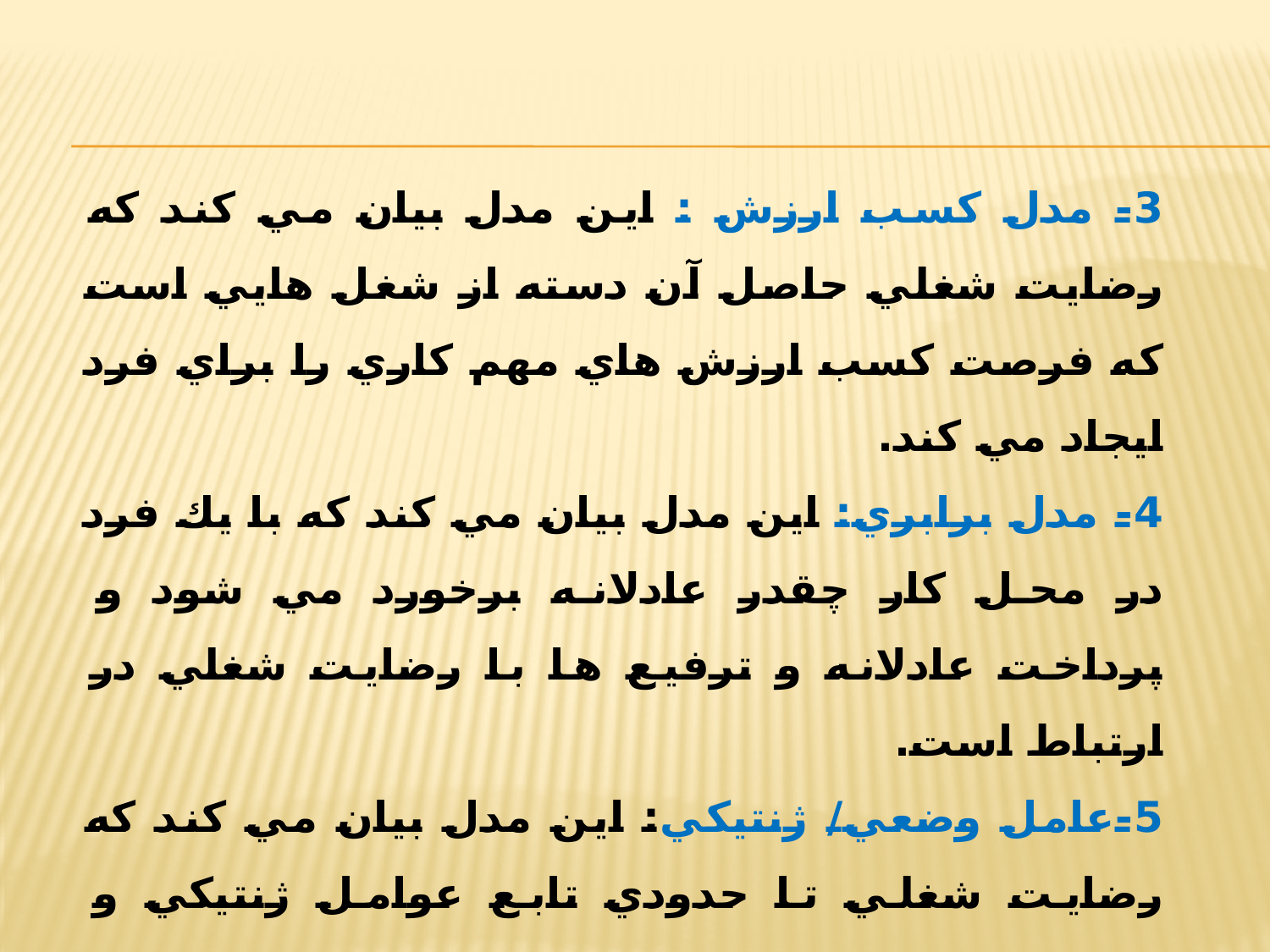

3- مدل كسب ارزش : اين مدل بيان مي كند كه رضايت شغلي حاصل آن دسته از شغل هايي است كه فرصت كسب ارزش هاي مهم كاري را براي فرد ايجاد مي كند.
4- مدل برابري: اين مدل بيان مي كند كه با يك فرد در محل كار چقدر عادلانه برخورد مي شود و پرداخت عادلانه و ترفيع ها با رضايت شغلي در ارتباط است.
5-عامل وضعي/ ژنتيكي: اين مدل بيان مي كند كه رضايت شغلي تا حدودي تابع عوامل ژنتيكي و خصوصيات فردي است. رضايت شغلي به ميزان زيادي با خصوصيات وضعيتي همچون عزت نفس، خوداثربخشي، مركز كنترل دروني مرتبط است.